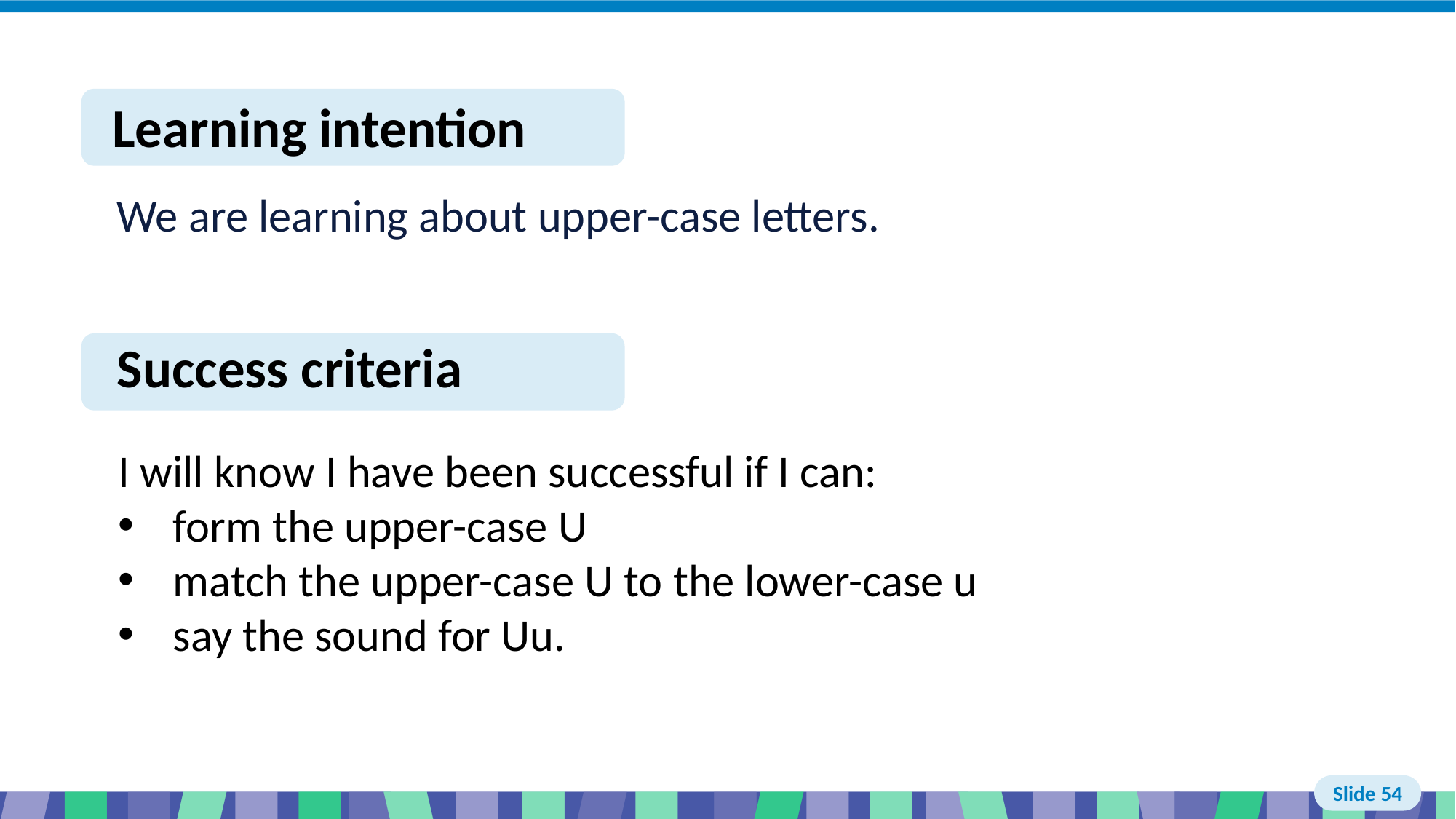

# Slide 54 Learning intention and success criteria
I will know I have been successful if I can:
form the upper-case U
match the upper-case U to the lower-case u
say the sound for Uu.